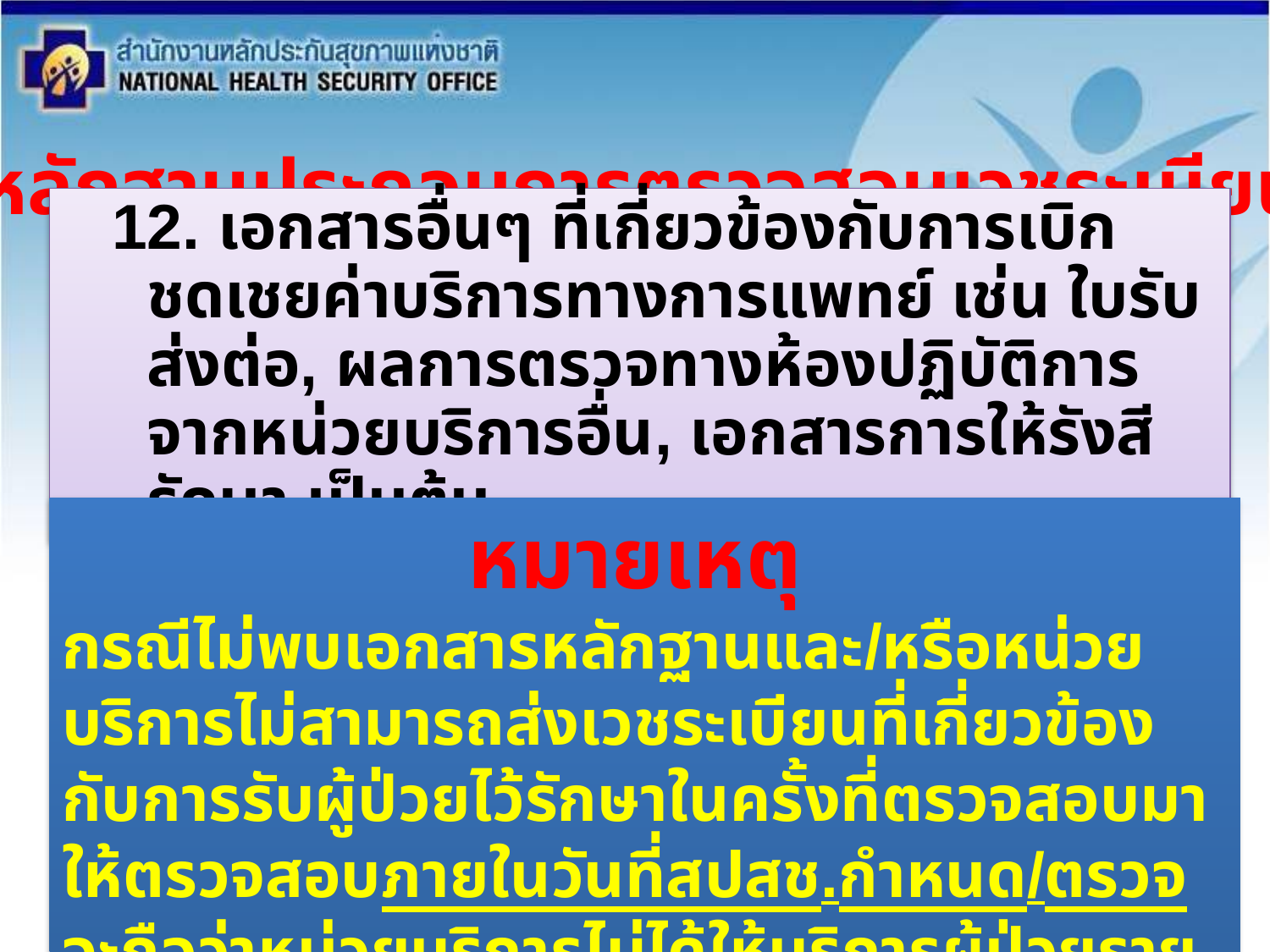

หลักฐานประกอบการตรวจสอบเวชระเบียน
12. เอกสารอื่นๆ ที่เกี่ยวข้องกับการเบิกชดเชยค่าบริการทางการแพทย์ เช่น ใบรับส่งต่อ, ผลการตรวจทางห้องปฏิบัติการจากหน่วยบริการอื่น, เอกสารการให้รังสีรักษา เป็นต้น
หมายเหตุ
กรณีไม่พบเอกสารหลักฐานและ/หรือหน่วยบริการไม่สามารถส่งเวชระเบียนที่เกี่ยวข้องกับการรับผู้ป่วยไว้รักษาในครั้งที่ตรวจสอบมาให้ตรวจสอบภายในวันที่สปสช.กำหนด/ตรวจ จะถือว่าหน่วยบริการไม่ได้ให้บริการผู้ป่วยรายนั้น